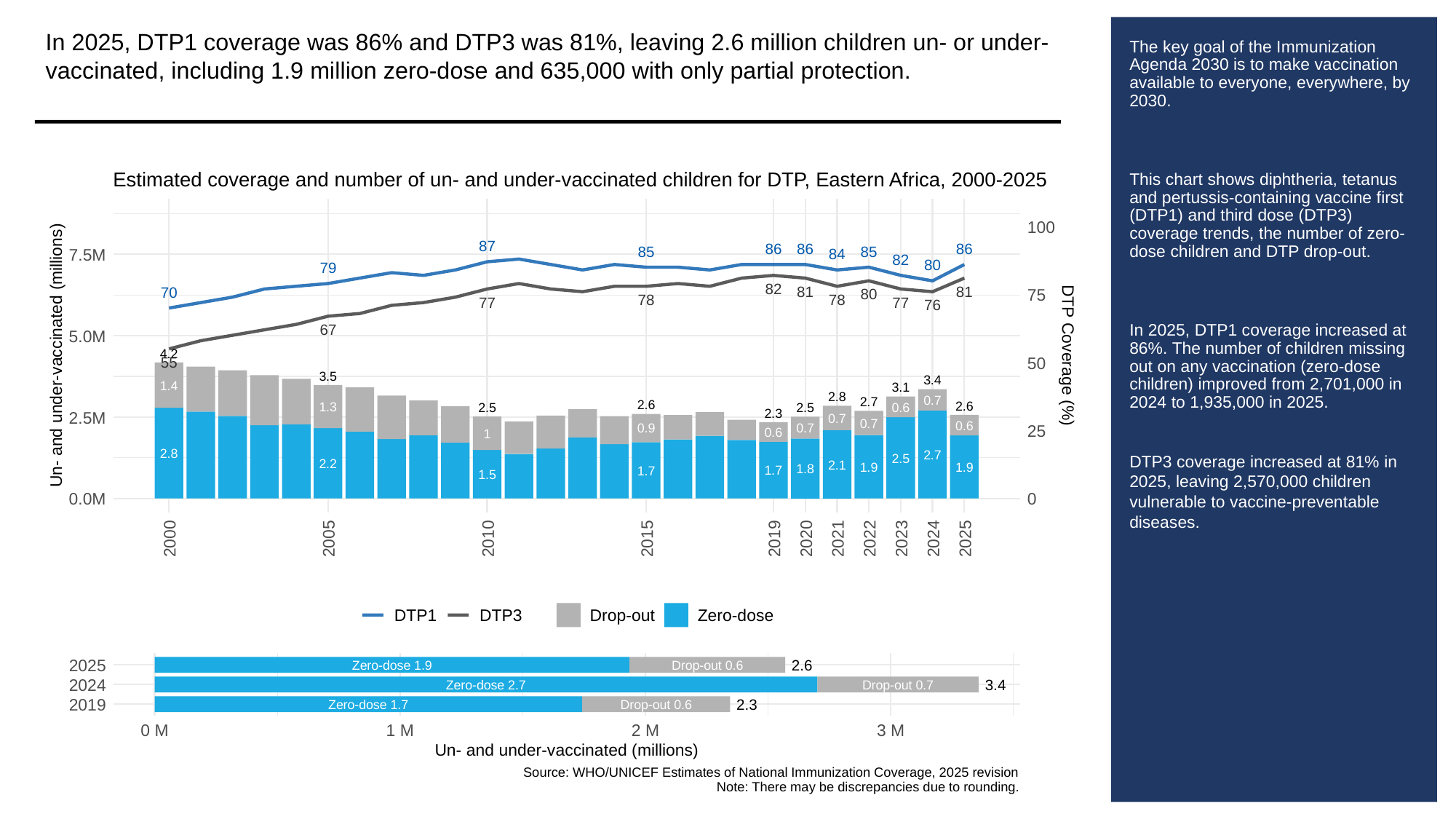

In 2025, DTP1 coverage was 86% and DTP3 was 81%, leaving 2.6 million children un- or under-vaccinated, including 1.9 million zero-dose and 635,000 with only partial protection.
# The key goal of the Immunization Agenda 2030 is to make vaccination available to everyone, everywhere, by 2030.

This chart shows diphtheria, tetanus and pertussis-containing vaccine first (DTP1) and third dose (DTP3) coverage trends, the number of zero-dose children and DTP drop-out.

In 2025, DTP1 coverage increased at 86%. The number of children missing out on any vaccination (zero-dose children) improved from 2,701,000 in 2024 to 1,935,000 in 2025.

DTP3 coverage increased at 81% in 2025, leaving 2,570,000 children vulnerable to vaccine-preventable diseases.

Estimated coverage and number of un- and under-vaccinated children for DTP, Eastern Africa, 2000-2025

100
87
86
86
86
85
85
7.5M
84
82

80
79

82
81
81
70
80
75
78
78

77
77
76
67
5.0M

4.2
Un- and under-vaccinated (millions)
DTP Coverage (%)
55
50

3.5
3.4

1.4
3.1

2.8
0.7

2.7
2.6

2.6
1.3
0.6
2.5
2.5

2.3

2.5M

0.7

0.7

0.6

0.7
0.9

25

0.6

1

2.8

2.7

2.5

2.2
2.1
1.9
1.9
1.8
1.7
1.7
1.5
0.0M
0

2000
2005
2010
2015
2019
2020
2021
2022
2023
2024
2025

DTP1
DTP3
Drop-out
Zero-dose

2025
2.6
Zero-dose 1.9
Drop-out 0.6

2024
3.4
Zero-dose 2.7
Drop-out 0.7

2019
2.3
Zero-dose 1.7
Drop-out 0.6

0 M
1 M
2 M
3 M
Un- and under-vaccinated (millions)
Source: WHO/UNICEF Estimates of National Immunization Coverage, 2025 revision
Note: There may be discrepancies due to rounding.